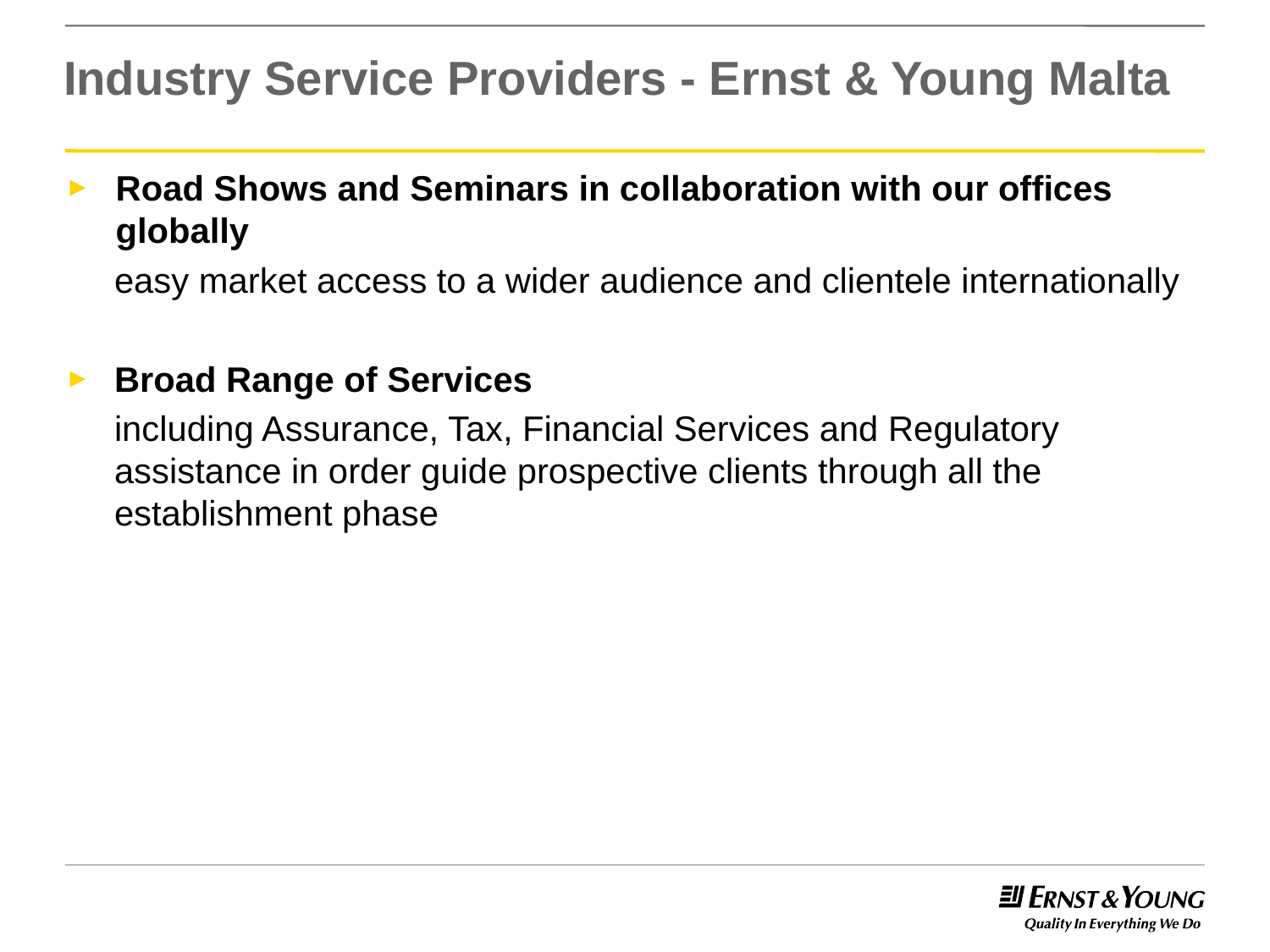

# Industry Service Providers - Ernst & Young Malta
Road Shows and Seminars in collaboration with our offices globally
easy market access to a wider audience and clientele internationally

Broad Range of Services
including Assurance, Tax, Financial Services and Regulatory assistance in order guide prospective clients through all the establishment phase